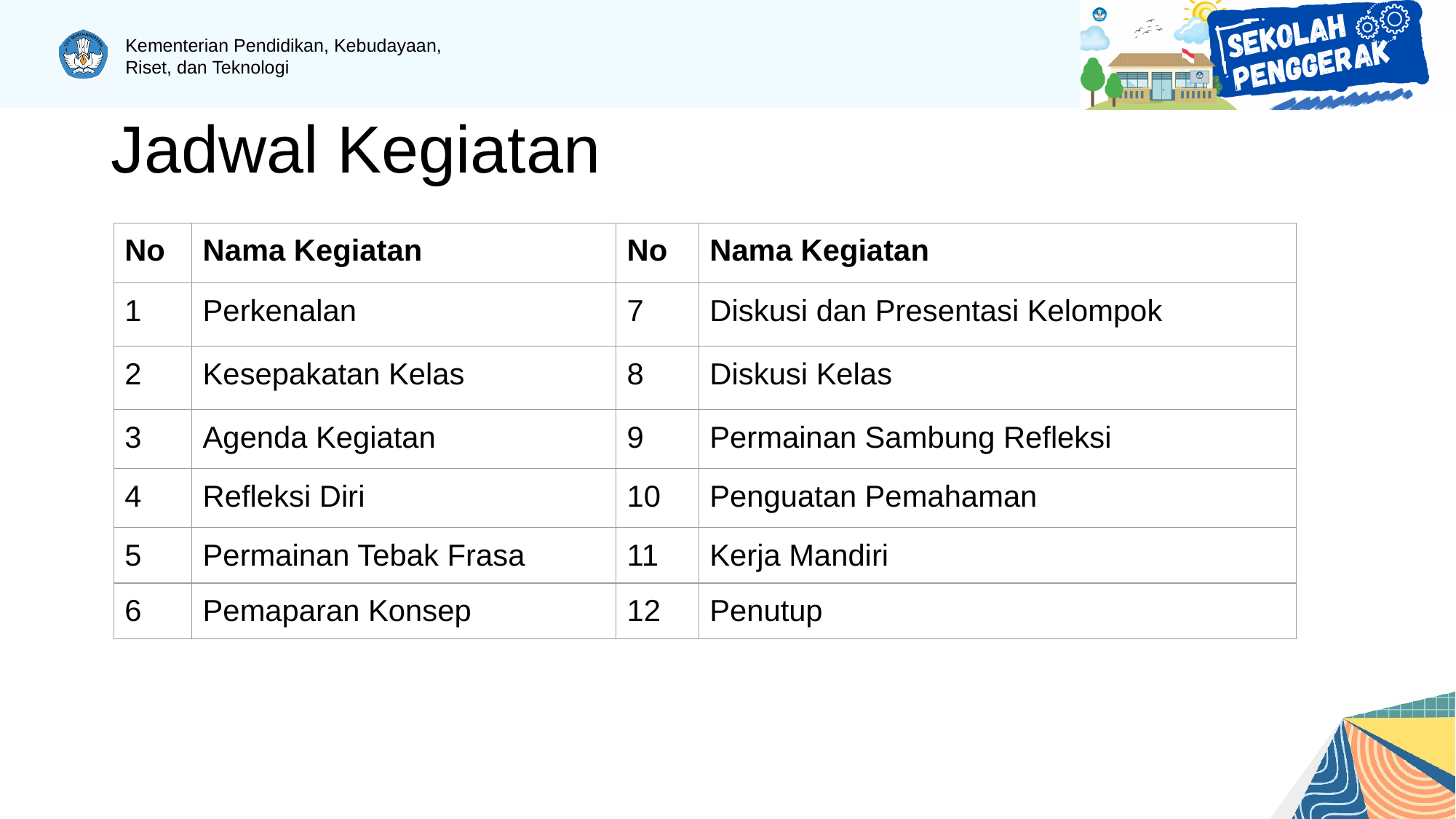

# Jadwal Kegiatan
| No | Nama Kegiatan | No | Nama Kegiatan |
| --- | --- | --- | --- |
| 1 | Perkenalan | 7 | Diskusi dan Presentasi Kelompok |
| 2 | Kesepakatan Kelas | 8 | Diskusi Kelas |
| 3 | Agenda Kegiatan | 9 | Permainan Sambung Refleksi |
| 4 | Refleksi Diri | 10 | Penguatan Pemahaman |
| 5 | Permainan Tebak Frasa | 11 | Kerja Mandiri |
| 6 | Pemaparan Konsep | 12 | Penutup |